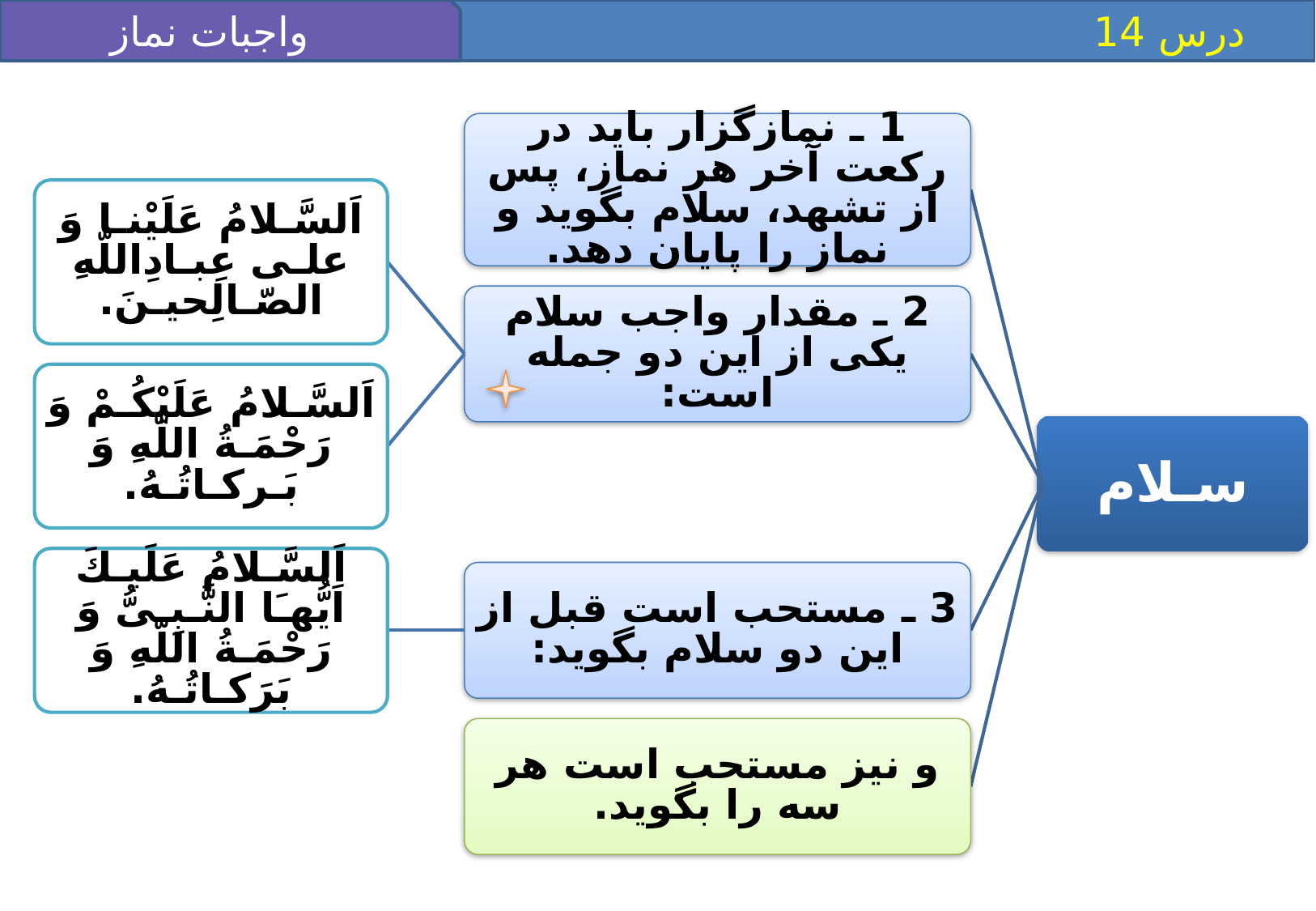

واجبات نماز 4
 درس 14
1 ـ نمازگزار بايد در ركعت آخر هر نماز، پس از تشهد، سلام بگويد و نماز را پايان دهد.

اَلسَّـلامُ عَلَيْنـا وَ علـى عِبـادِاللّه‏ِ الصّـالِحيـنَ.

2 ـ مقدار واجب سلام يكى از اين دو جمله است:

اَلسَّـلامُ عَلَيْكُـمْ وَ رَحْمَـةُ اللّه‏ِ وَ بَـركـاتُـهُ.

سـلام

3 ـ مستحب است قبل از اين دو سلام بگويد:

و نيز مستحب است هر سه را بگويد.
اَلسَّـلامُ عَلَيـكَ اَيُّهـَا النَّـبِـىُّ وَ رَحْمَـةُ اللّه‏ِ وَ بَرَكـاتُـهُ.